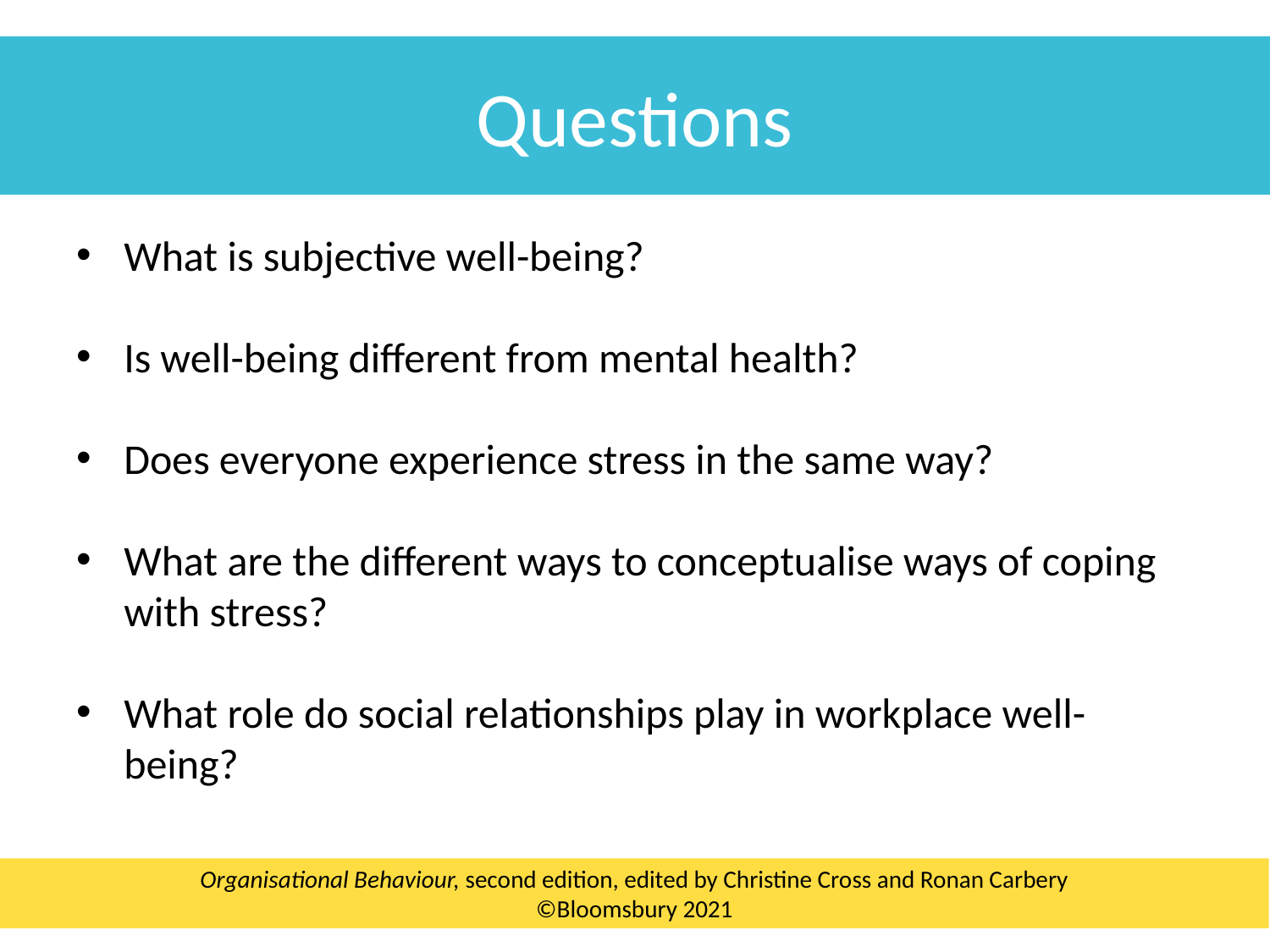

Questions
What is subjective well-being?

Is well-being different from mental health?

Does everyone experience stress in the same way?

What are the different ways to conceptualise ways of coping with stress?

What role do social relationships play in workplace well-being?